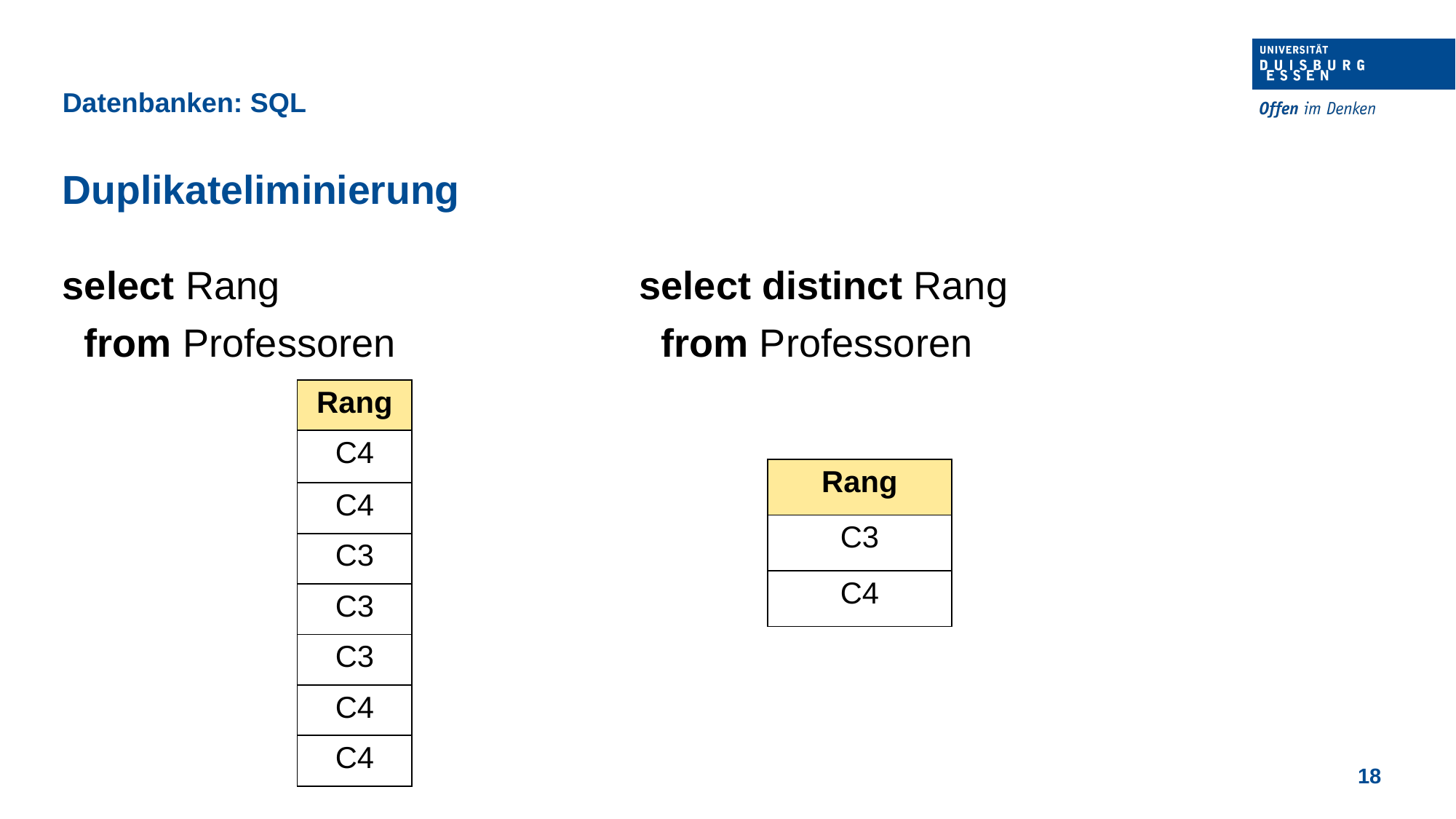

Datenbanken: SQL
Duplikateliminierung
select Rang
  from Professoren
select distinct Rang
  from Professoren
| Rang |
| --- |
| C4 |
| C4 |
| C3 |
| C3 |
| C3 |
| C4 |
| C4 |
| Rang |
| --- |
| C3 |
| C4 |
18